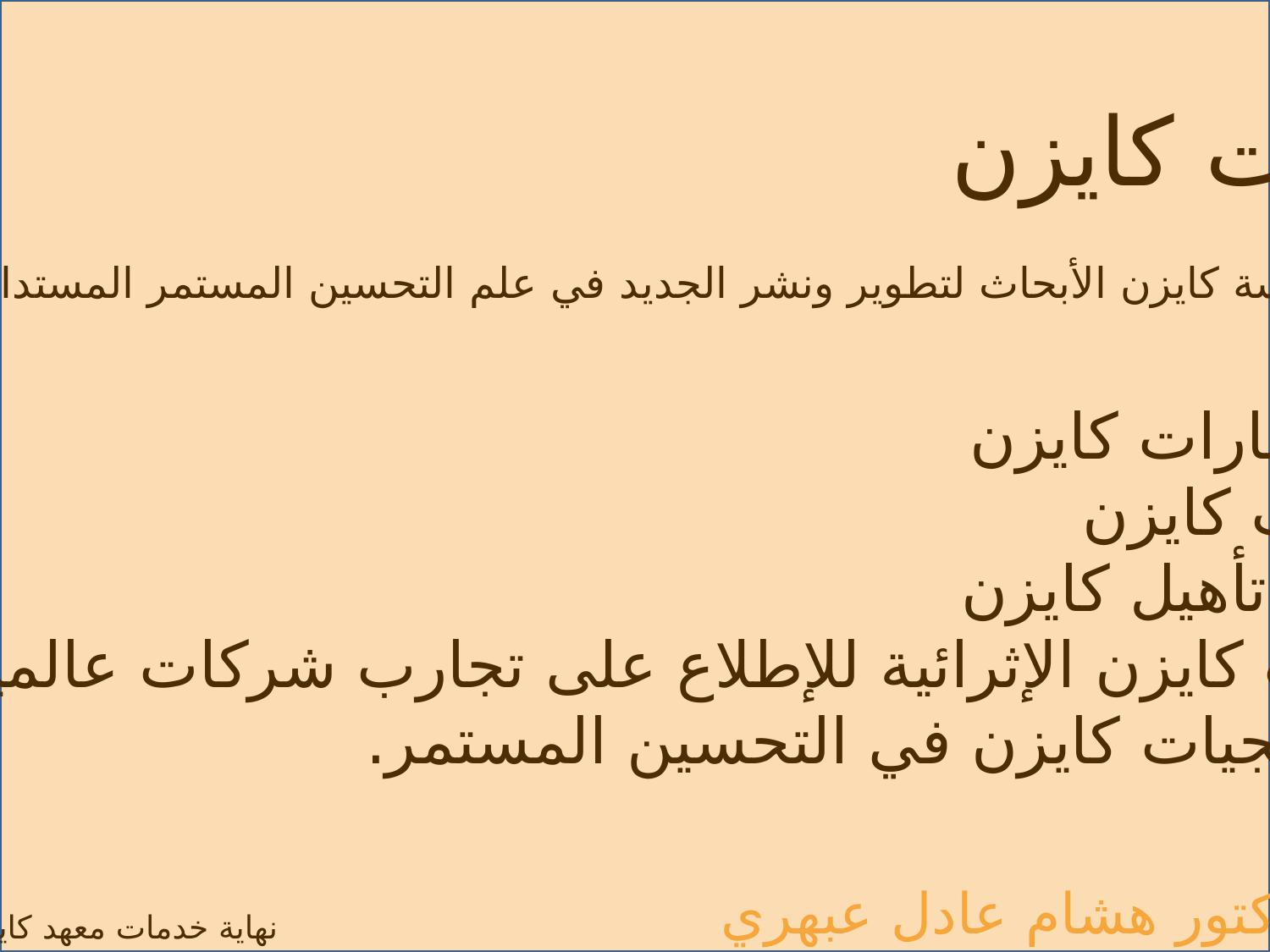

خدمات كايزن

تجُري مؤسسة كايزن الأبحاث لتطوير ونشر الجديد في علم التحسين المستمر المستدام من خلال

 استشارات كايزن
 تدريب كايزن
برامج تأهيل كايزن
جولات كايزن الإثرائية للإطلاع على تجارب شركات عالمية تطبق
      منهجيات كايزن في التحسين المستمر.
الدكتور هشام عادل عبهري
 نهاية خدمات معهد كايزن